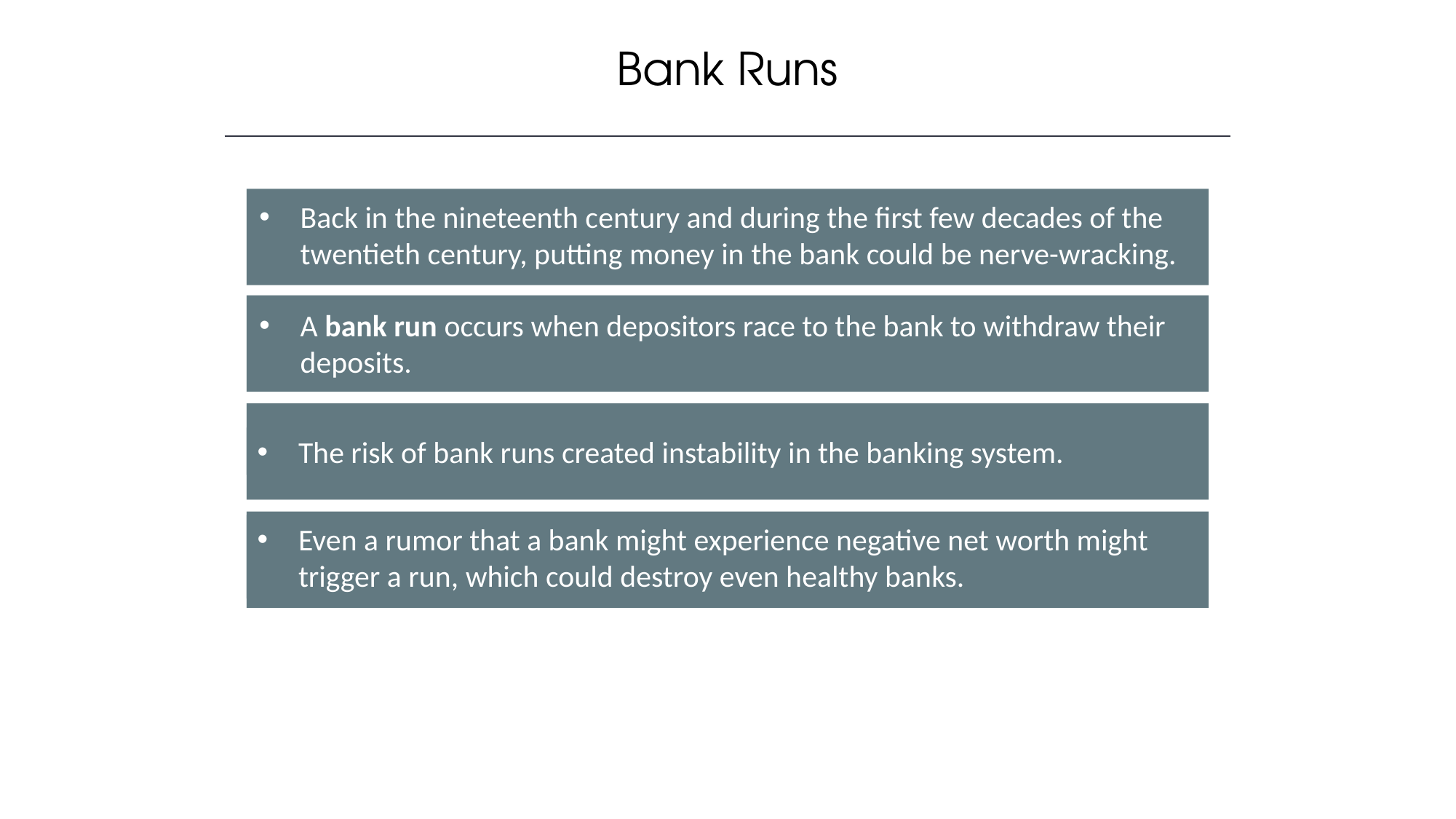

Bank Runs

Back in the nineteenth century and during the first few decades of the twentieth century, putting money in the bank could be nerve-wracking.

A bank run occurs when depositors race to the bank to withdraw their deposits.

The risk of bank runs created instability in the banking system.

Even a rumor that a bank might experience negative net worth might trigger a run, which could destroy even healthy banks.